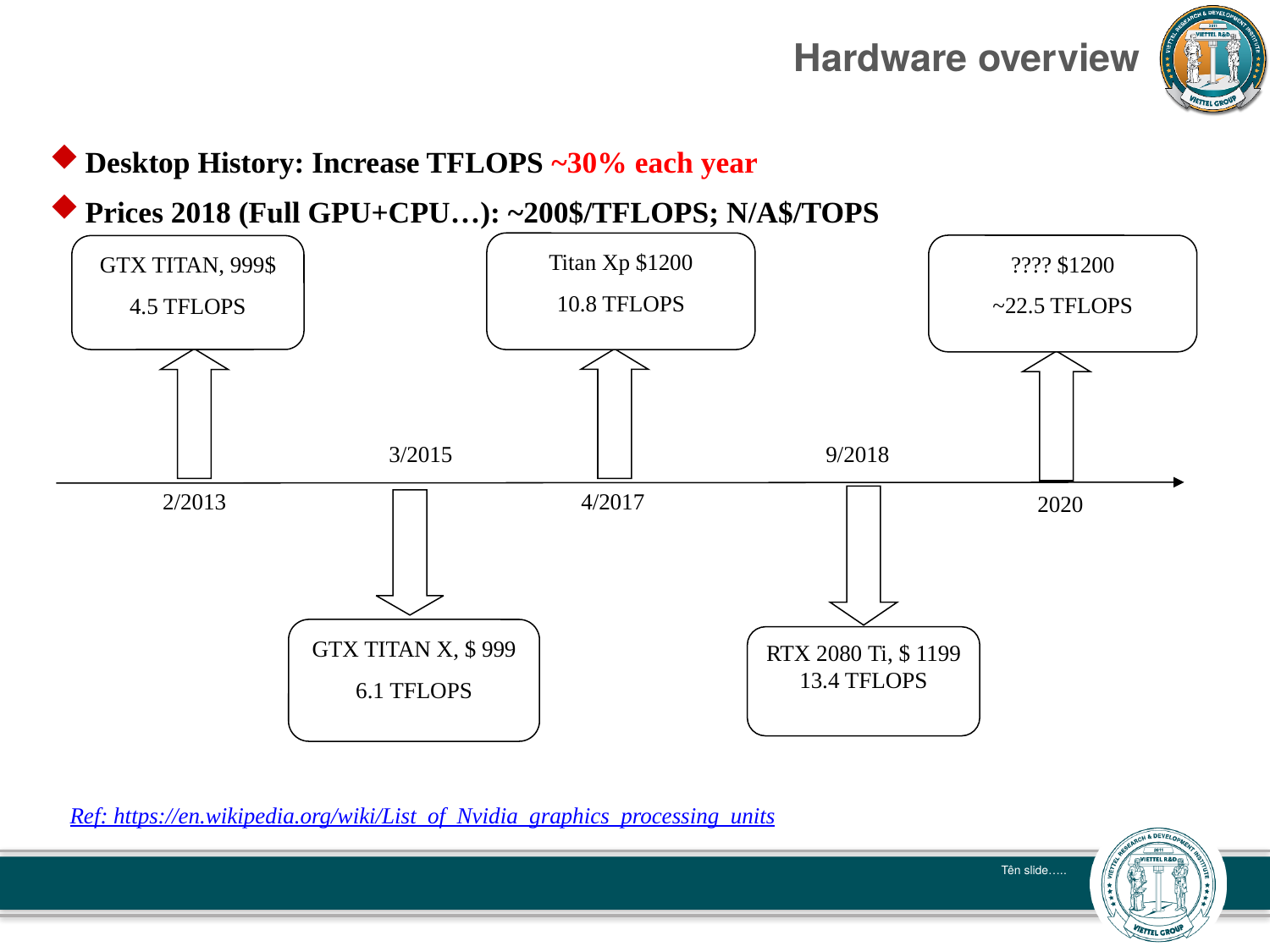

Hardware overview

Desktop History: Increase TFLOPS ~30% each year
Prices 2018 (Full GPU+CPU…): ~200$/TFLOPS; N/A$/TOPS

Titan Xp $1200
10.8 TFLOPS
???? $1200
~22.5 TFLOPS
GTX TITAN, 999$
4.5 TFLOPS

9/2018
3/2015
2/2013

    4/2017

2020

GTX TITAN X, $ 999
6.1 TFLOPS
RTX 2080 Ti, $ 1199
13.4 TFLOPS
Ref: https://en.wikipedia.org/wiki/List_of_Nvidia_graphics_processing_units